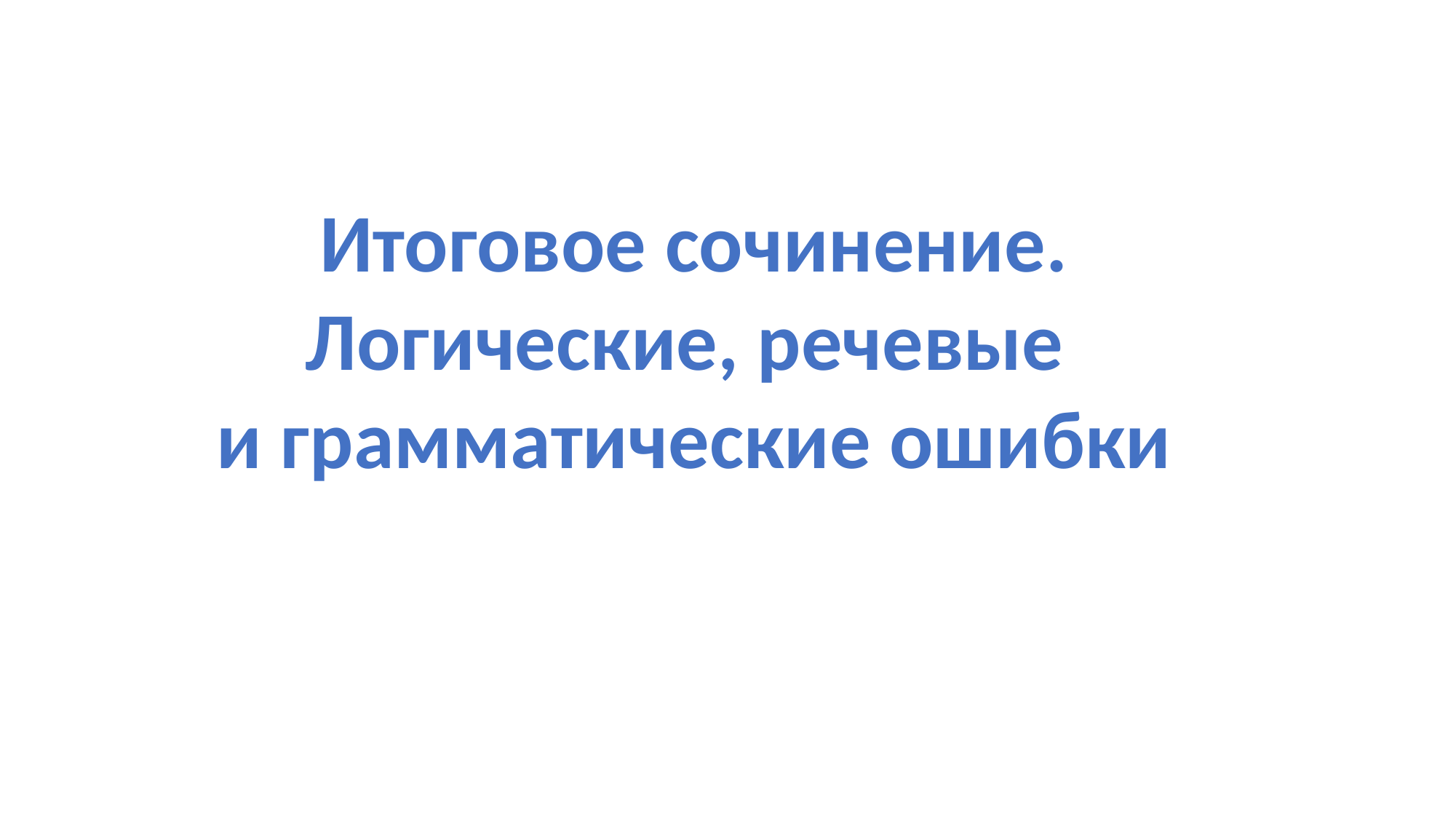

Итоговое сочинение.
Логические, речевые
и грамматические ошибки